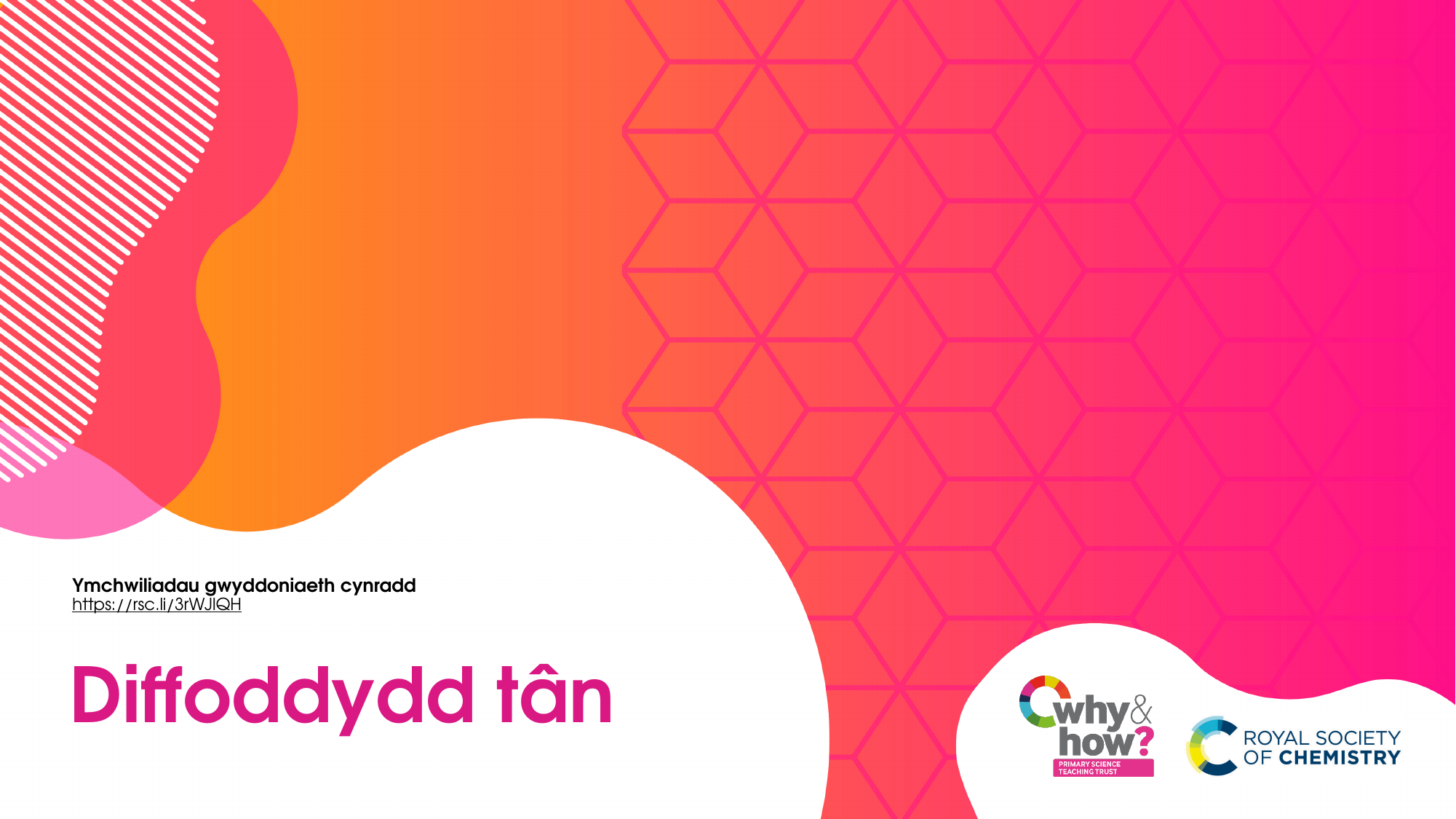

# Ymchwiliadau gwyddoniaeth cynradd https://rsc.li/3rWJlQH
Diffoddydd tân